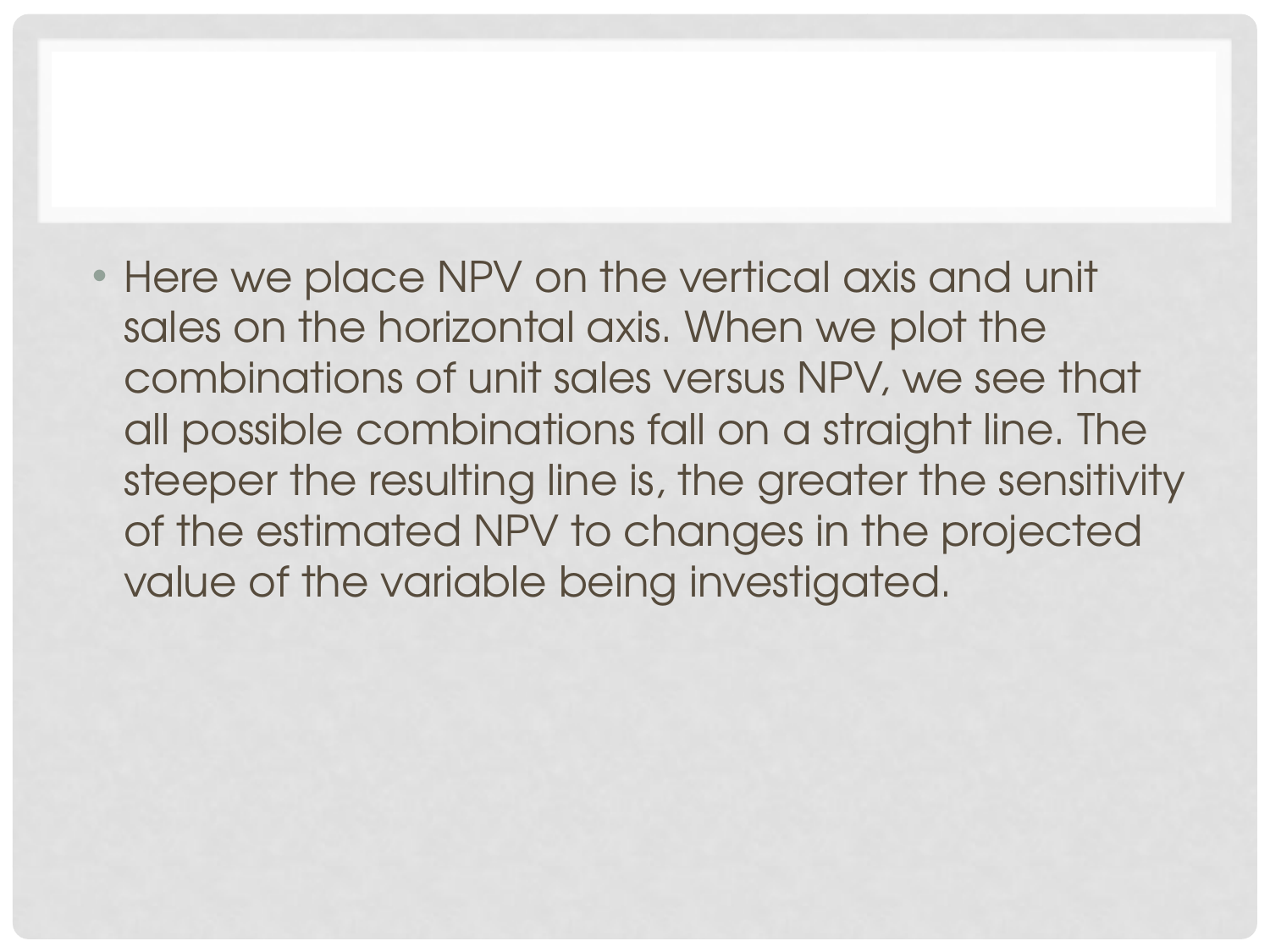

#
Here we place NPV on the vertical axis and unit sales on the horizontal axis. When we plot the combinations of unit sales versus NPV, we see that all possible combinations fall on a straight line. The steeper the resulting line is, the greater the sensitivity of the estimated NPV to changes in the projected value of the variable being investigated.